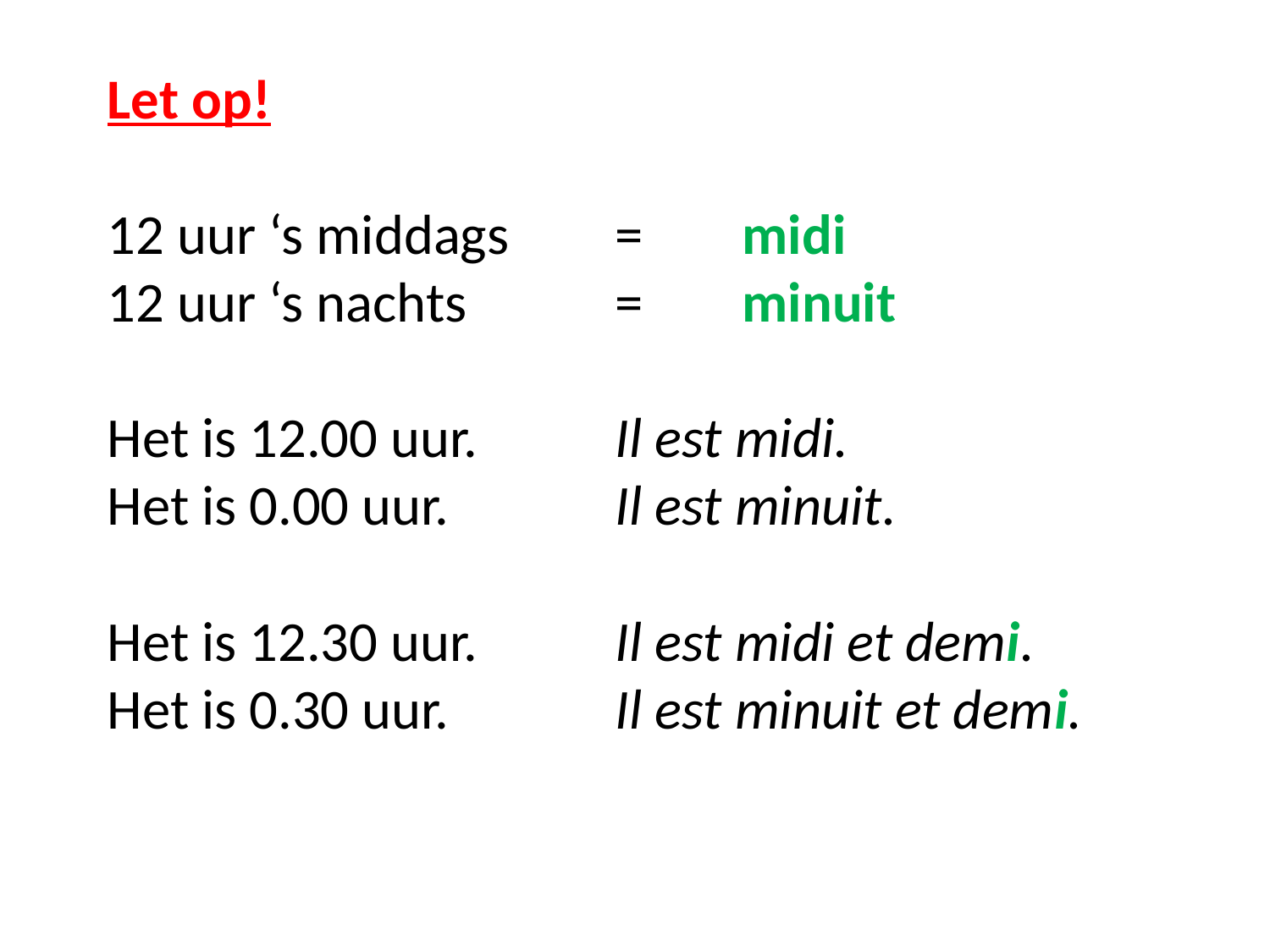

Let op!

12 uur ‘s middags 	= 	midi
12 uur ‘s nachts 		=	minuit
Het is 12.00 uur.		Il est midi.
Het is 0.00 uur.		Il est minuit.

Het is 12.30 uur.		Il est midi et demi.
Het is 0.30 uur.		Il est minuit et demi.